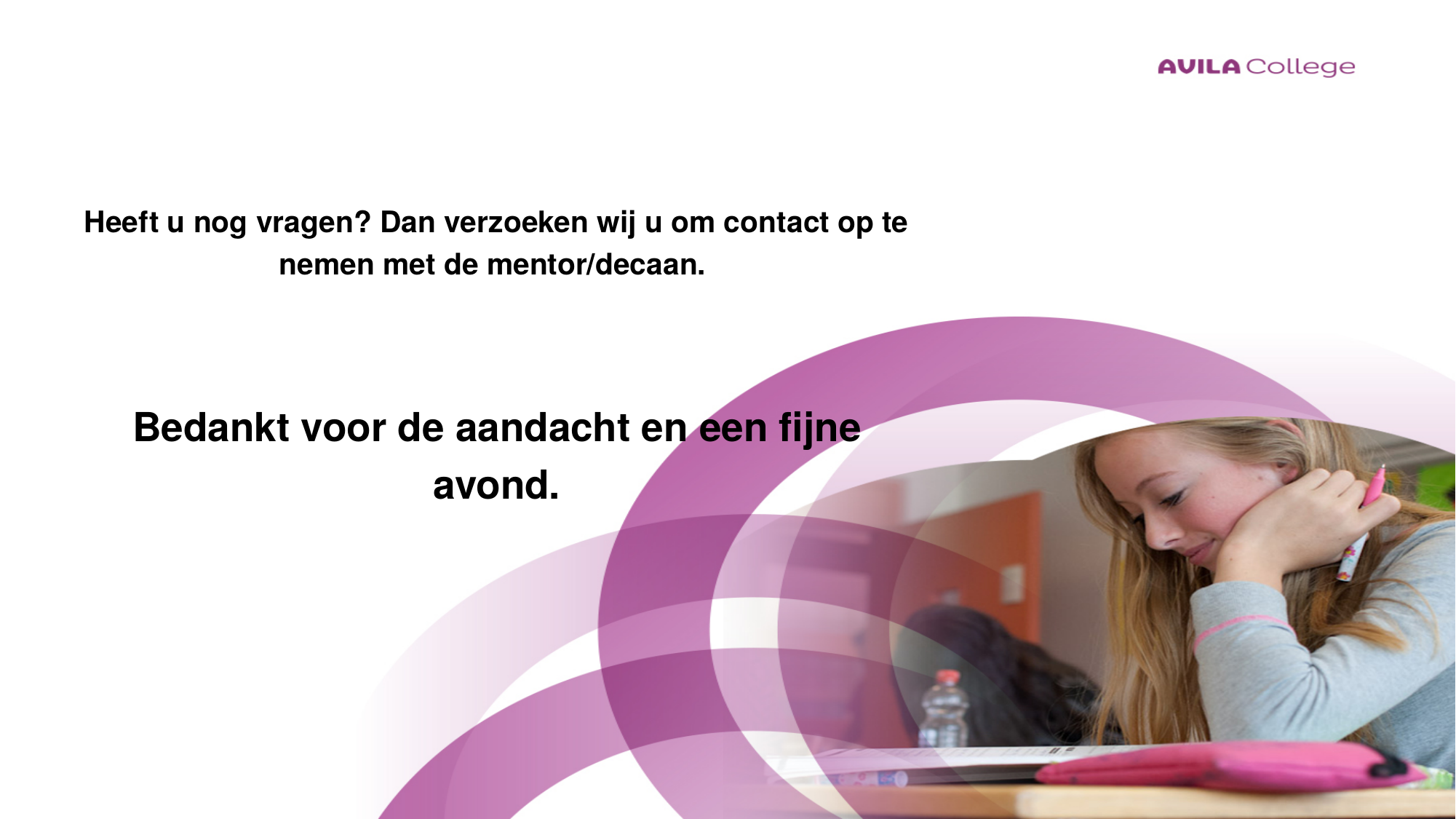

# Heeft u nog vragen? Dan verzoeken wij u om contact op te nemen met de mentor/decaan. Bedankt voor de aandacht en een fijne avond.